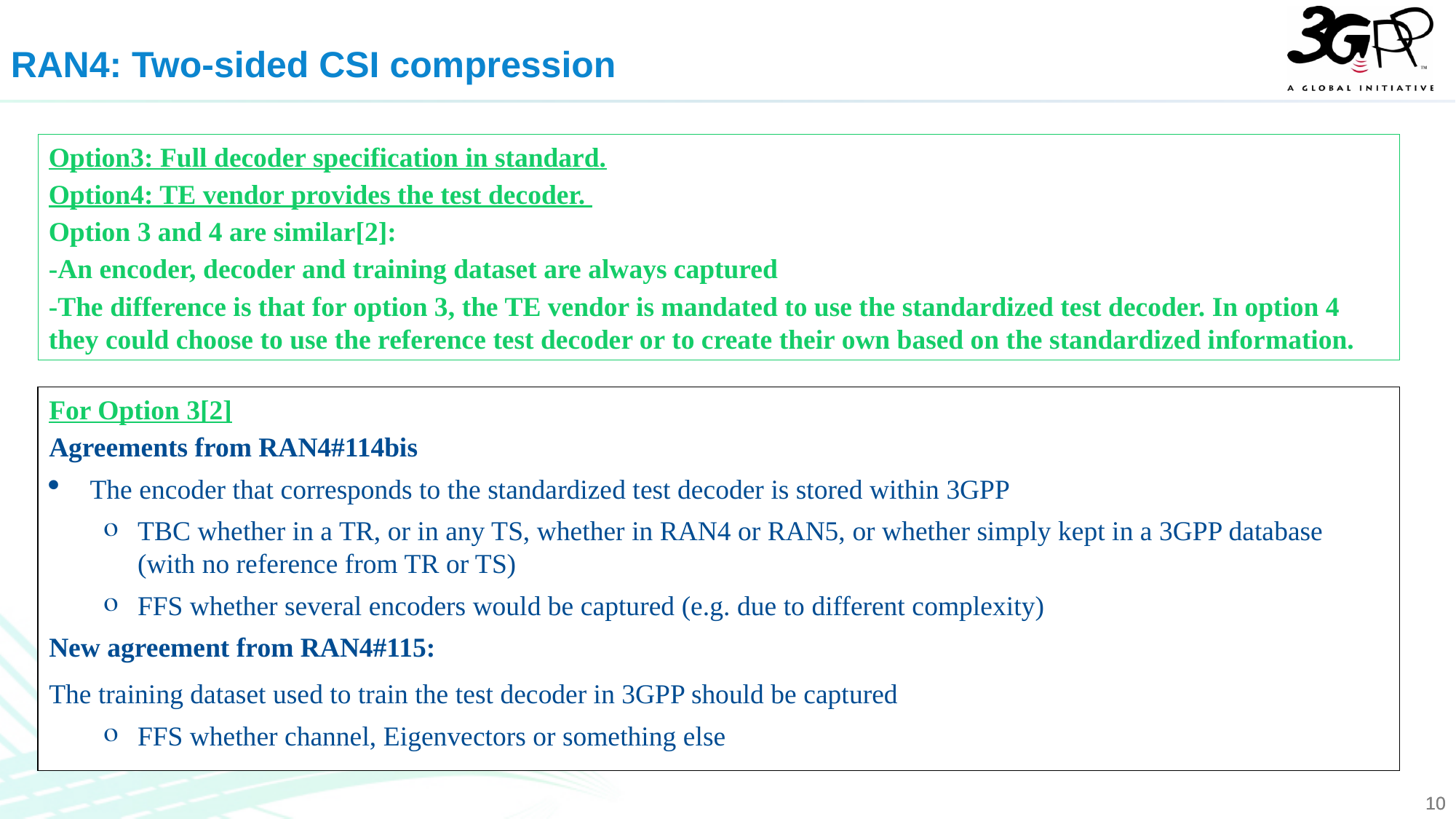

RAN4: Two-sided CSI compression
Option3: Full decoder specification in standard.
Option4: TE vendor provides the test decoder.
Option 3 and 4 are similar[2]:
-An encoder, decoder and training dataset are always captured
-The difference is that for option 3, the TE vendor is mandated to use the standardized test decoder. In option 4 they could choose to use the reference test decoder or to create their own based on the standardized information.
For Option 3[2]
Agreements from RAN4#114bis
The encoder that corresponds to the standardized test decoder is stored within 3GPP
TBC whether in a TR, or in any TS, whether in RAN4 or RAN5, or whether simply kept in a 3GPP database (with no reference from TR or TS)
FFS whether several encoders would be captured (e.g. due to different complexity)
New agreement from RAN4#115:
The training dataset used to train the test decoder in 3GPP should be captured
FFS whether channel, Eigenvectors or something else